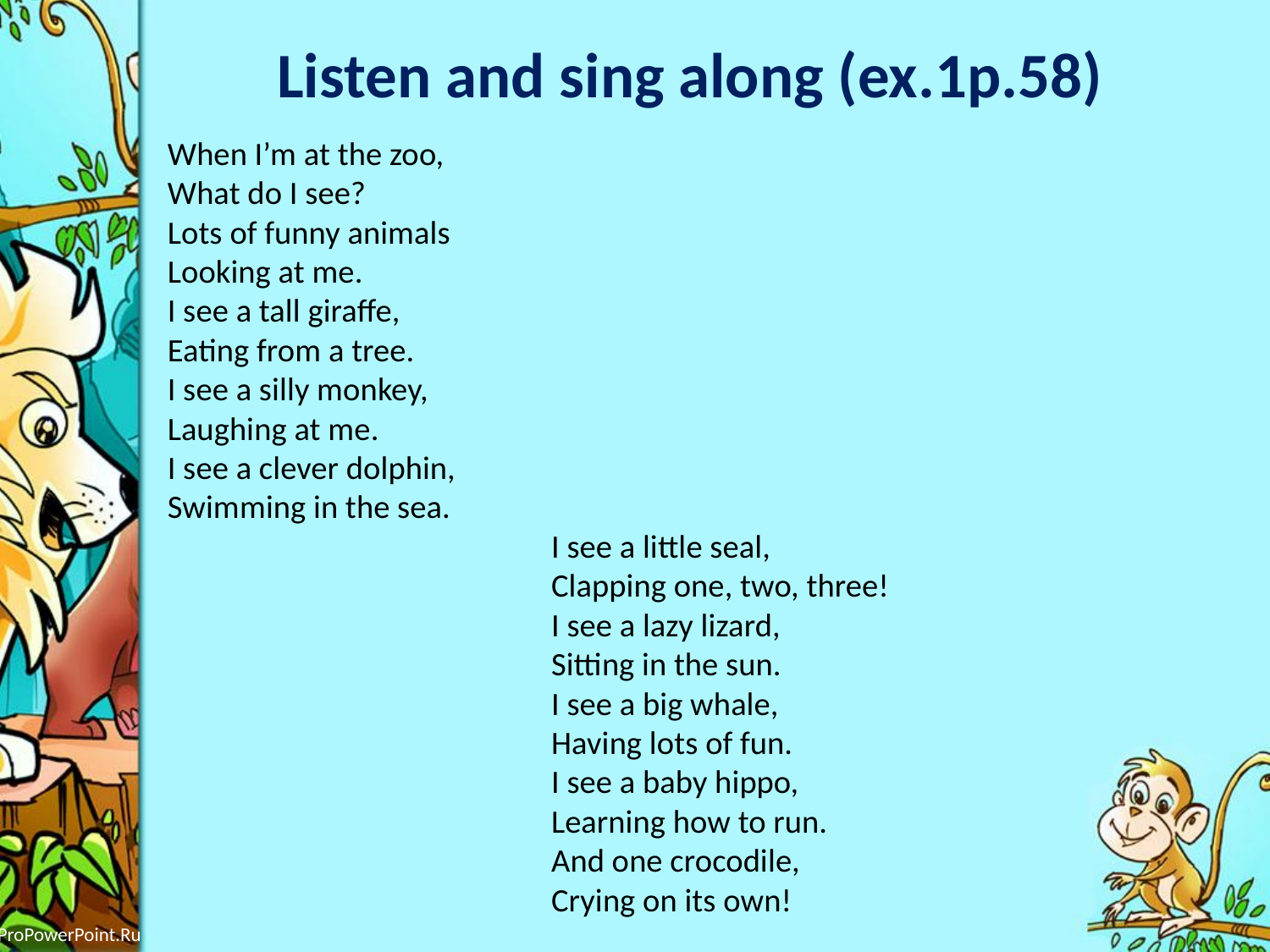

# Listen and sing along (ex.1p.58)
When I’m at the zoo,
What do I see?
Lots of funny animals
Looking at me.
I see a tall giraffe,
Eating from a tree.
I see a silly monkey,
Laughing at me.
I see a clever dolphin,
Swimming in the sea.
                                                    I see a little seal,
                                                    Clapping one, two, three!
                                                    I see a lazy lizard,
                                                    Sitting in the sun.
                                                    I see a big whale,
                                                    Having lots of fun.
                                                    I see a baby hippo,
                                                    Learning how to run.
                                                    And one crocodile,
                                                    Crying on its own!